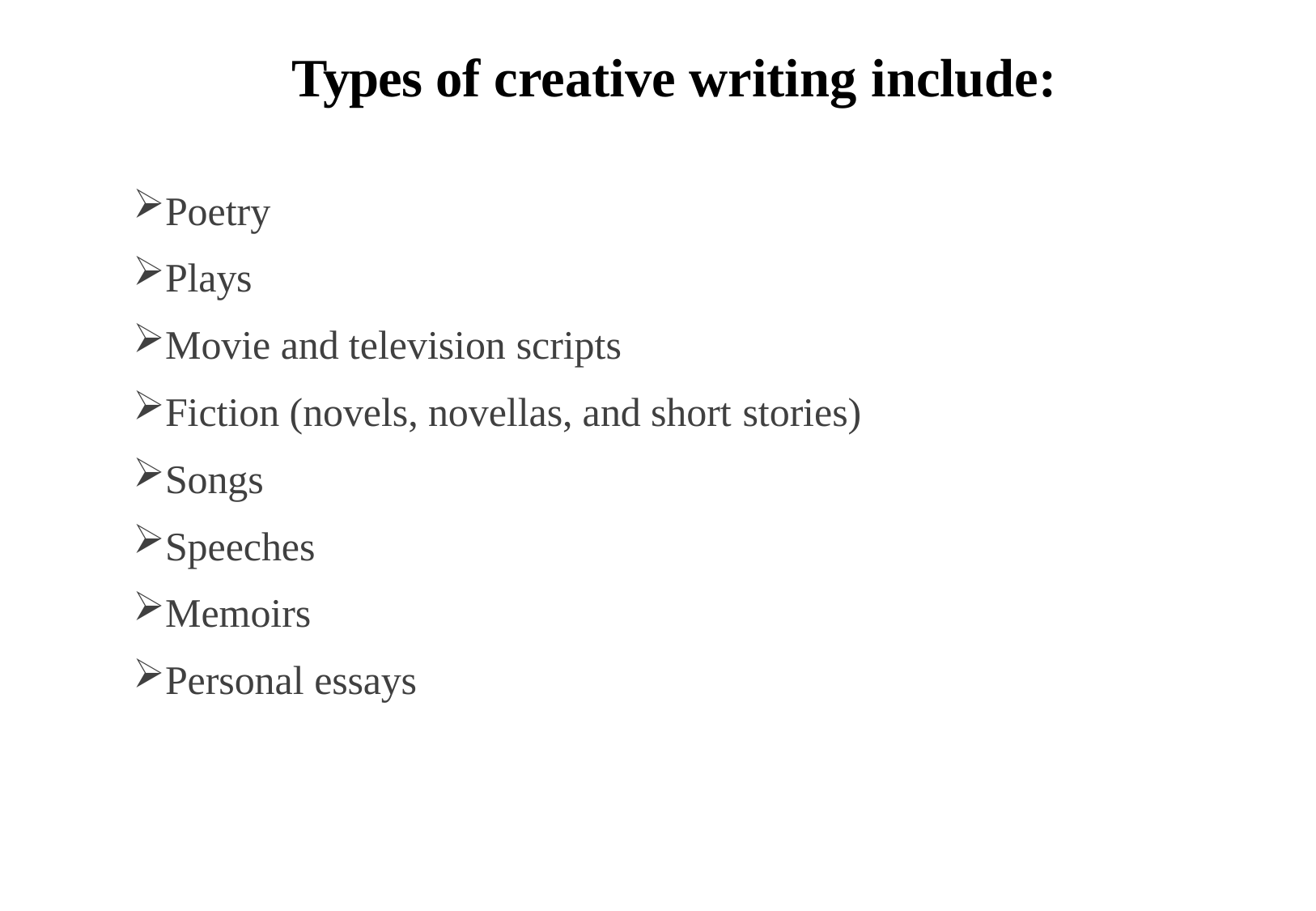

# Types of creative writing include:
Poetry
Plays
Movie and television scripts
Fiction (novels, novellas, and short stories)
Songs
Speeches
Memoirs
Personal essays